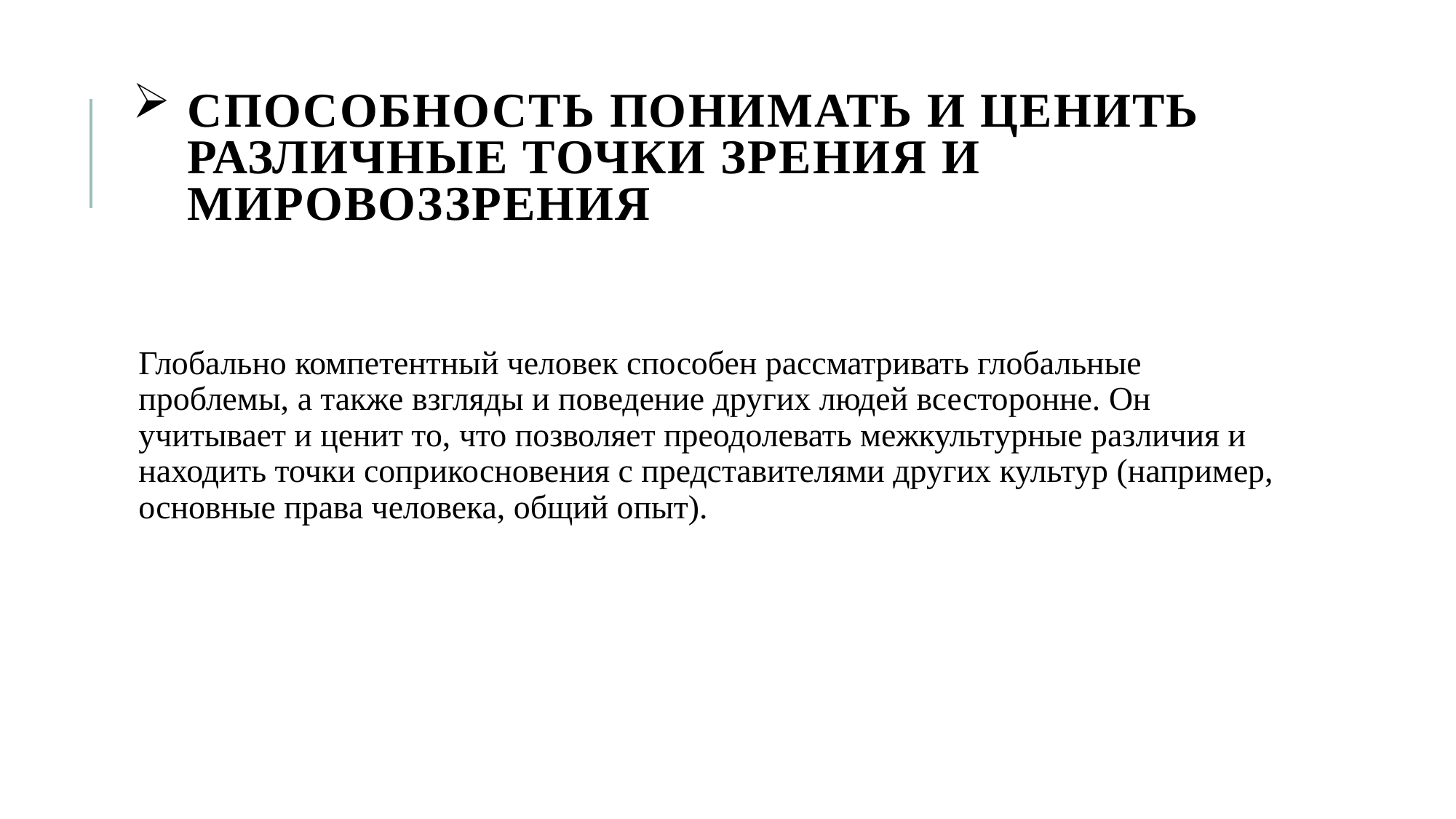

# способность понимать и ценить различные точки зрения и мировоззрения
Глобально компетентный человек способен рассматривать глобальные проблемы, а также взгляды и поведение других людей всесторонне. Он учитывает и ценит то, что позволяет преодолевать межкультурные различия и находить точки соприкосновения с представителями других культур (например, основные права человека, общий опыт).